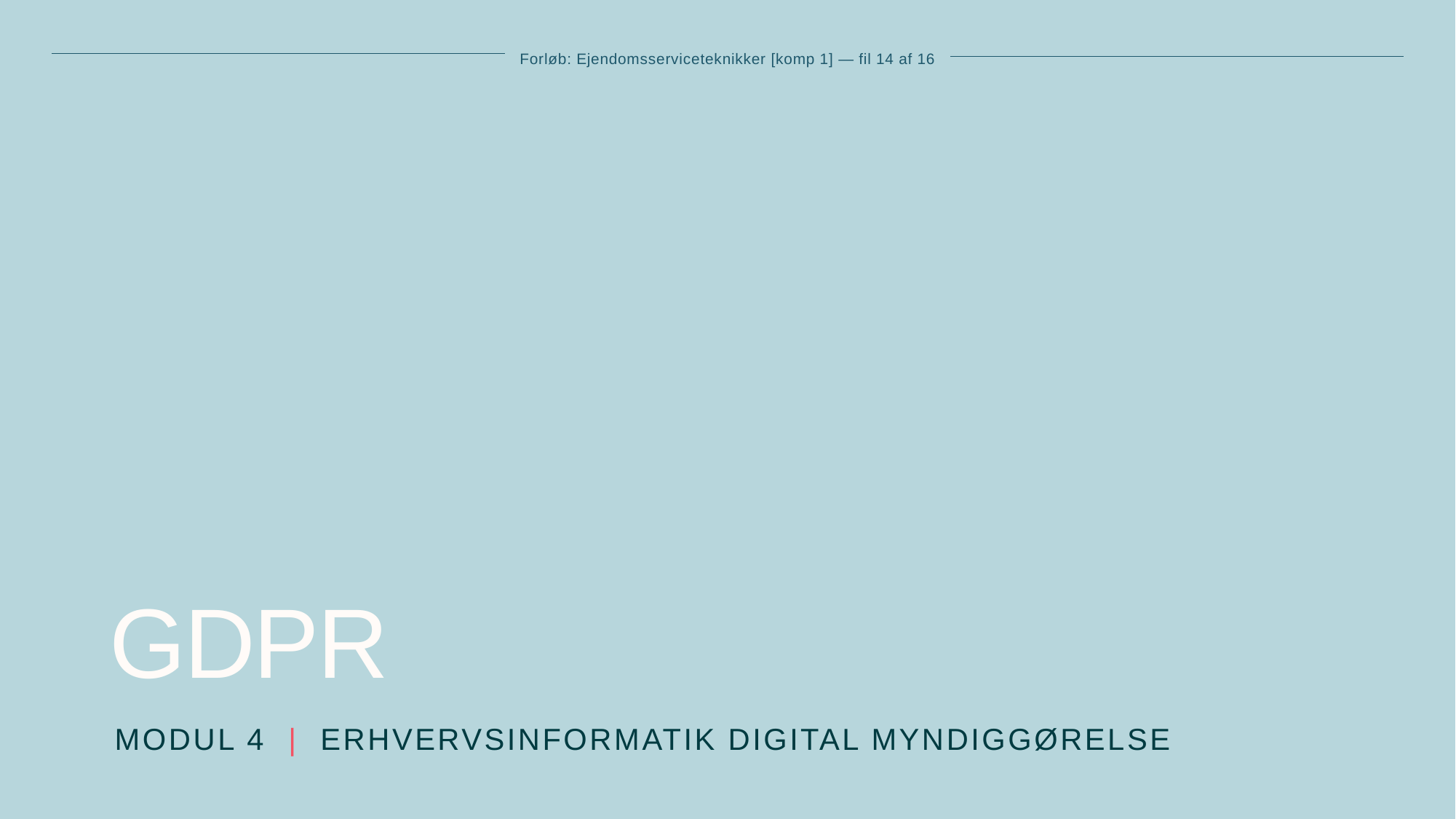

Forløb: Ejendomsserviceteknikker [komp 1] — fil 14 af 16

GDPR
Modul 4  |  Erhvervsinformatik Digital myndiggørelse